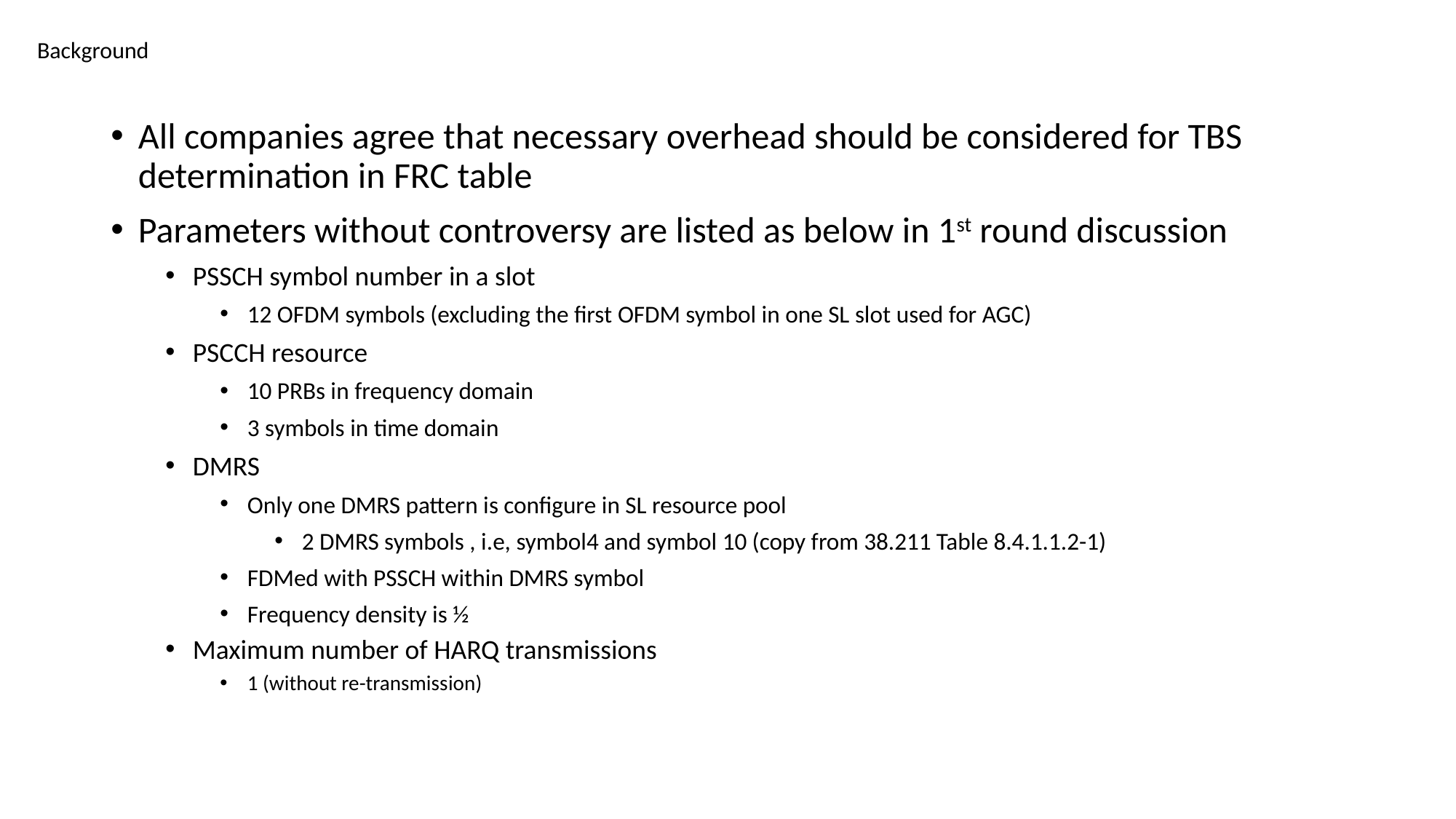

# Background
All companies agree that necessary overhead should be considered for TBS determination in FRC table
Parameters without controversy are listed as below in 1st round discussion
PSSCH symbol number in a slot
12 OFDM symbols (excluding the first OFDM symbol in one SL slot used for AGC)
PSCCH resource
10 PRBs in frequency domain
3 symbols in time domain
DMRS
Only one DMRS pattern is configure in SL resource pool
2 DMRS symbols , i.e, symbol4 and symbol 10 (copy from 38.211 Table 8.4.1.1.2-1)
FDMed with PSSCH within DMRS symbol
Frequency density is ½
Maximum number of HARQ transmissions
1 (without re-transmission)